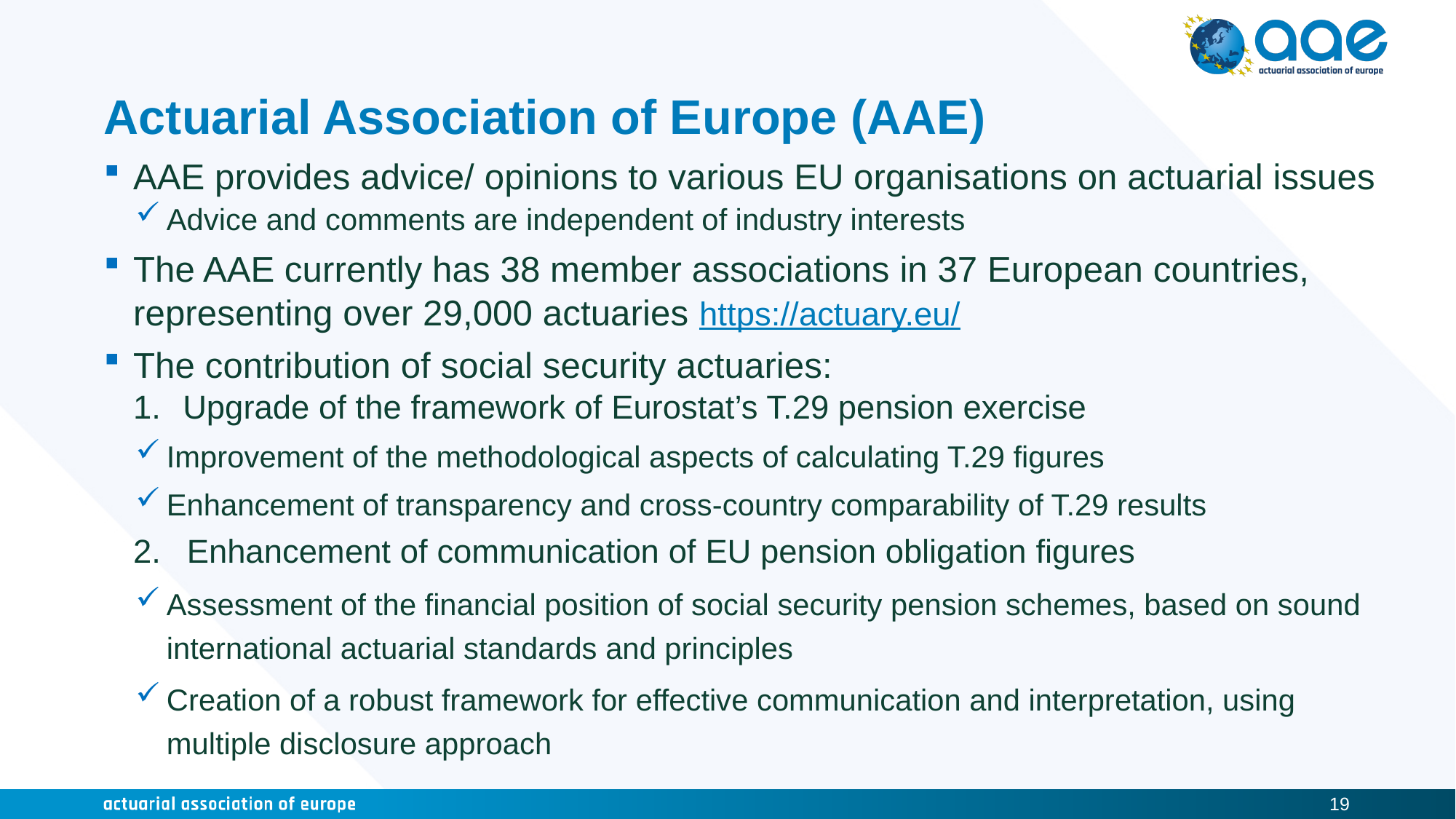

# Actuarial Association of Europe (AAE)
AAE provides advice/ opinions to various EU organisations on actuarial issues
Advice and comments are independent of industry interests
The AAE currently has 38 member associations in 37 European countries, representing over 29,000 actuaries https://actuary.eu/
The contribution of social security actuaries:
 Upgrade of the framework of Eurostat’s T.29 pension exercise
Improvement of the methodological aspects of calculating T.29 figures
Enhancement of transparency and cross-country comparability of T.29 results
Enhancement of communication of EU pension obligation figures
Assessment of the financial position of social security pension schemes, based on sound international actuarial standards and principles
Creation of a robust framework for effective communication and interpretation, using multiple disclosure approach
19